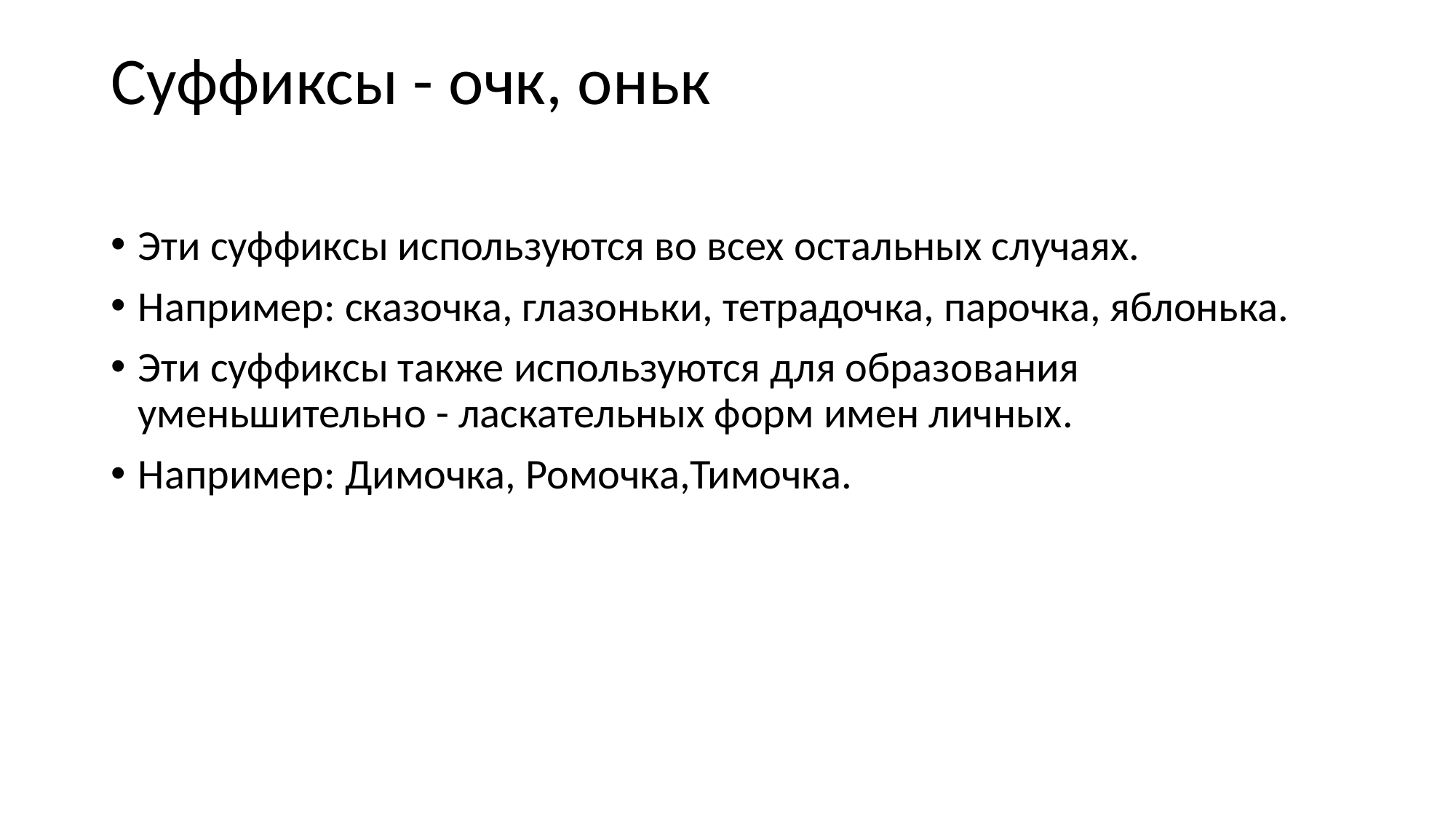

# Суффиксы - очк, оньк
Эти суффиксы используются во всех остальных случаях.
Например: сказочка, глазоньки, тетрадочка, парочка, яблонька.
Эти суффиксы также используются для образования уменьшительно - ласкательных форм имен личных.
Например: Димочка, Ромочка,Тимочка.